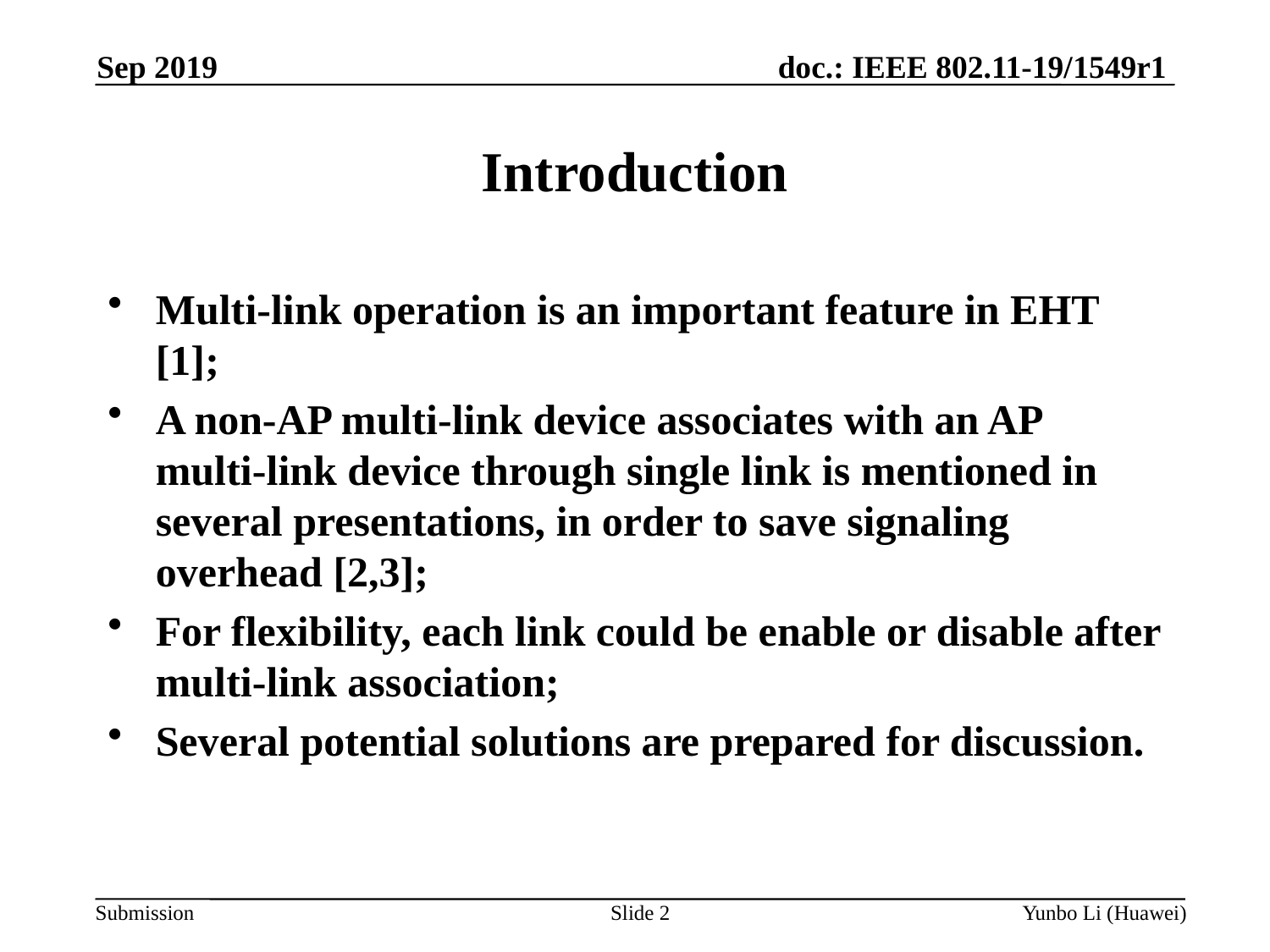

Sep 2019
Introduction
Multi-link operation is an important feature in EHT [1];
A non-AP multi-link device associates with an AP multi-link device through single link is mentioned in several presentations, in order to save signaling overhead [2,3];
For flexibility, each link could be enable or disable after multi-link association;
Several potential solutions are prepared for discussion.

Slide 2
Yunbo Li (Huawei)